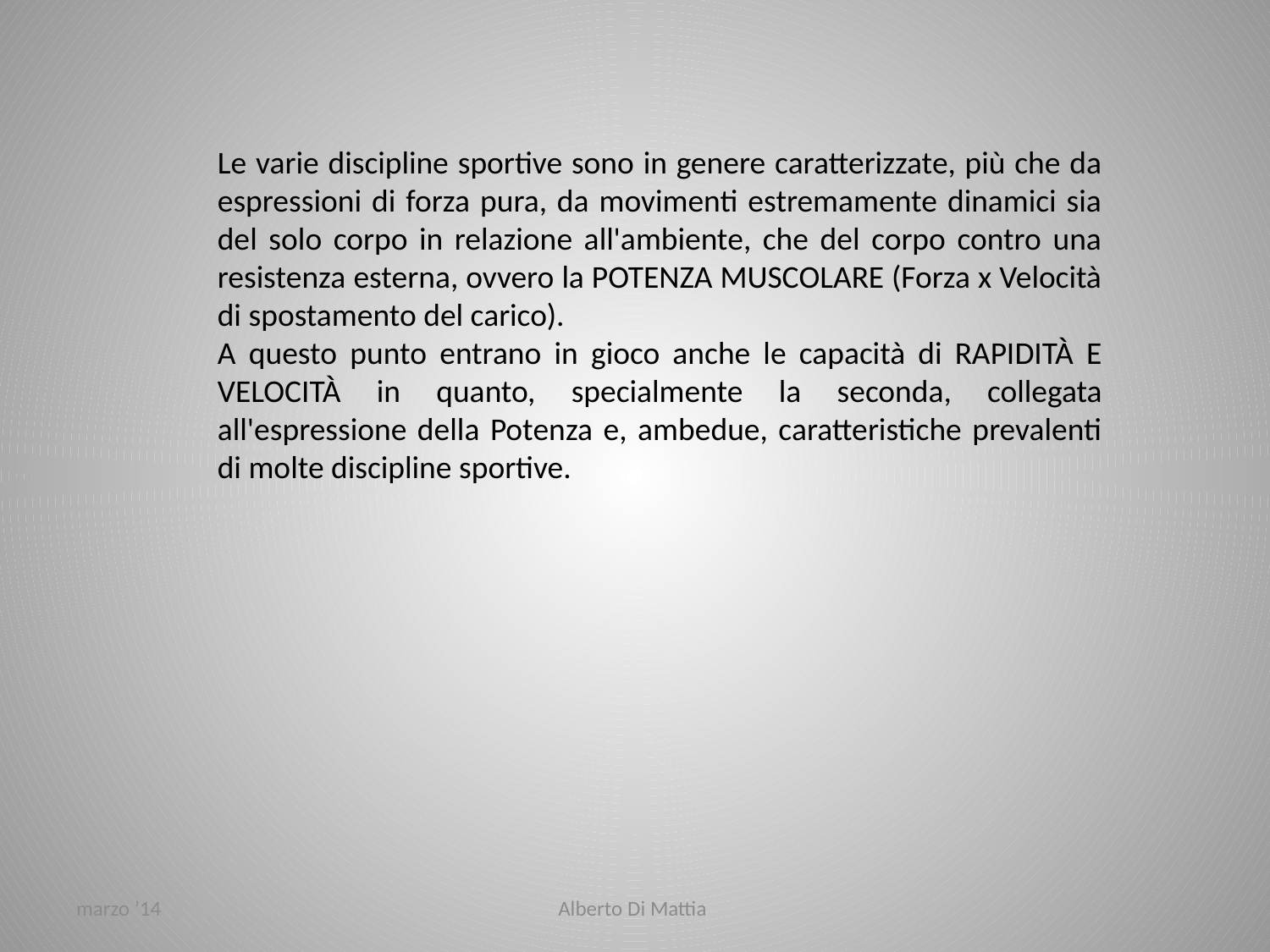

Le varie discipline sportive sono in genere caratterizzate, più che da espressioni di forza pura, da movimenti estremamente dinamici sia del solo corpo in relazione all'ambiente, che del corpo contro una resistenza esterna, ovvero la POTENZA MUSCOLARE (Forza x Velocità di spostamento del carico).
A questo punto entrano in gioco anche le capacità di RAPIDITÀ E VELOCITÀ in quanto, specialmente la seconda, collegata all'espressione della Potenza e, ambedue, caratteristiche prevalenti di molte discipline sportive.
marzo ’14
Alberto Di Mattia